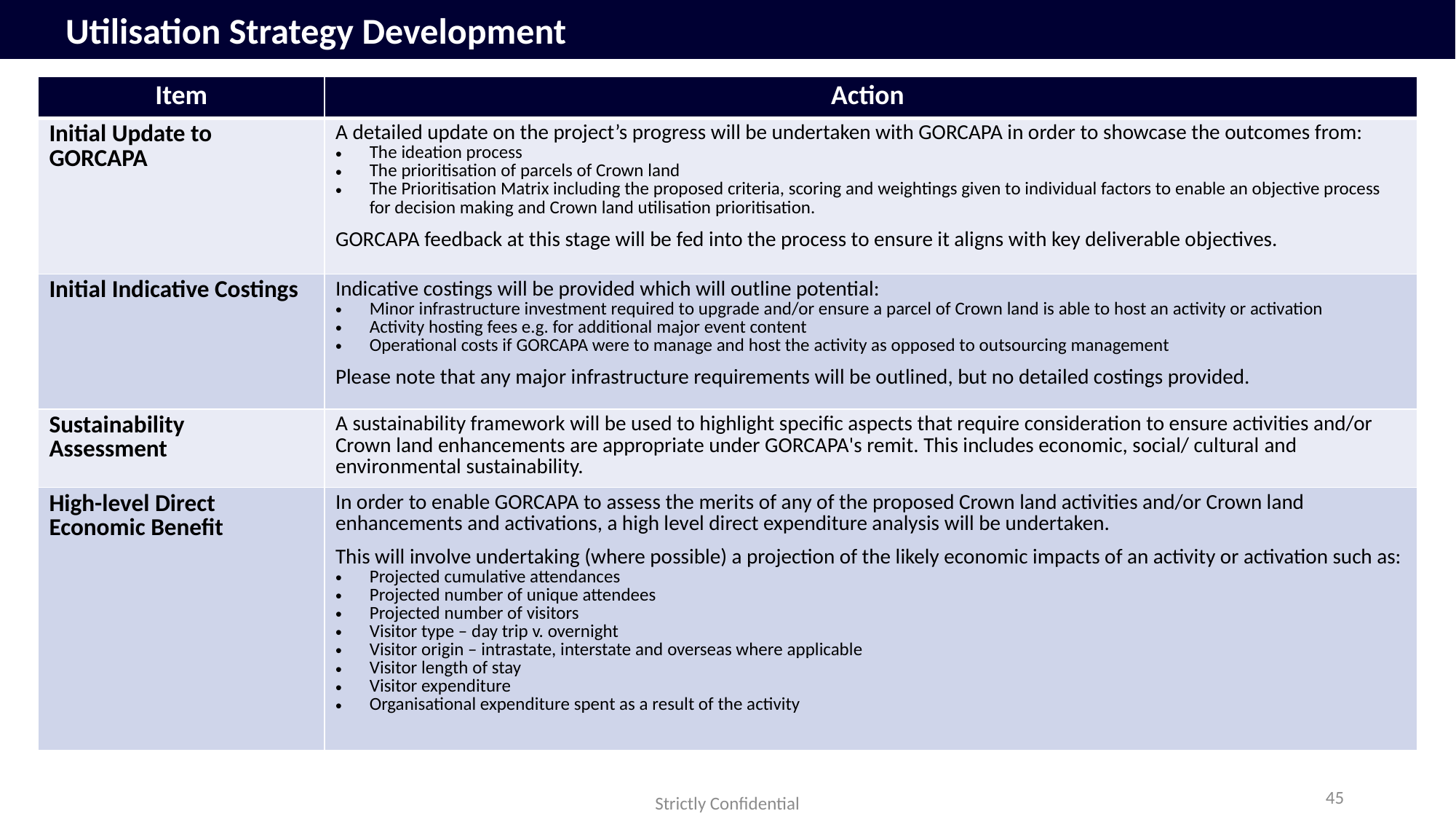

Utilisation Strategy Development
| Item | Action |
| --- | --- |
| Initial Update to GORCAPA | A detailed update on the project’s progress will be undertaken with GORCAPA in order to showcase the outcomes from:  The ideation process  The prioritisation of parcels of Crown land  The Prioritisation Matrix including the proposed criteria, scoring and weightings given to individual factors to enable an objective process for decision making and Crown land utilisation prioritisation. GORCAPA feedback at this stage will be fed into the process to ensure it aligns with key deliverable objectives. |
| Initial Indicative Costings | Indicative costings will be provided which will outline potential: Minor infrastructure investment required to upgrade and/or ensure a parcel of Crown land is able to host an activity or activation Activity hosting fees e.g. for additional major event content Operational costs if GORCAPA were to manage and host the activity as opposed to outsourcing management Please note that any major infrastructure requirements will be outlined, but no detailed costings provided. |
| Sustainability Assessment | A sustainability framework will be used to highlight specific aspects that require consideration to ensure activities and/or Crown land enhancements are appropriate under GORCAPA's remit. This includes economic, social/ cultural and environmental sustainability. |
| High-level Direct Economic Benefit | In order to enable GORCAPA to assess the merits of any of the proposed Crown land activities and/or Crown land enhancements and activations, a high level direct expenditure analysis will be undertaken. This will involve undertaking (where possible) a projection of the likely economic impacts of an activity or activation such as: Projected cumulative attendances Projected number of unique attendees Projected number of visitors  Visitor type – day trip v. overnight Visitor origin – intrastate, interstate and overseas where applicable Visitor length of stay Visitor expenditure Organisational expenditure spent as a result of the activity |
45
Strictly Confidential